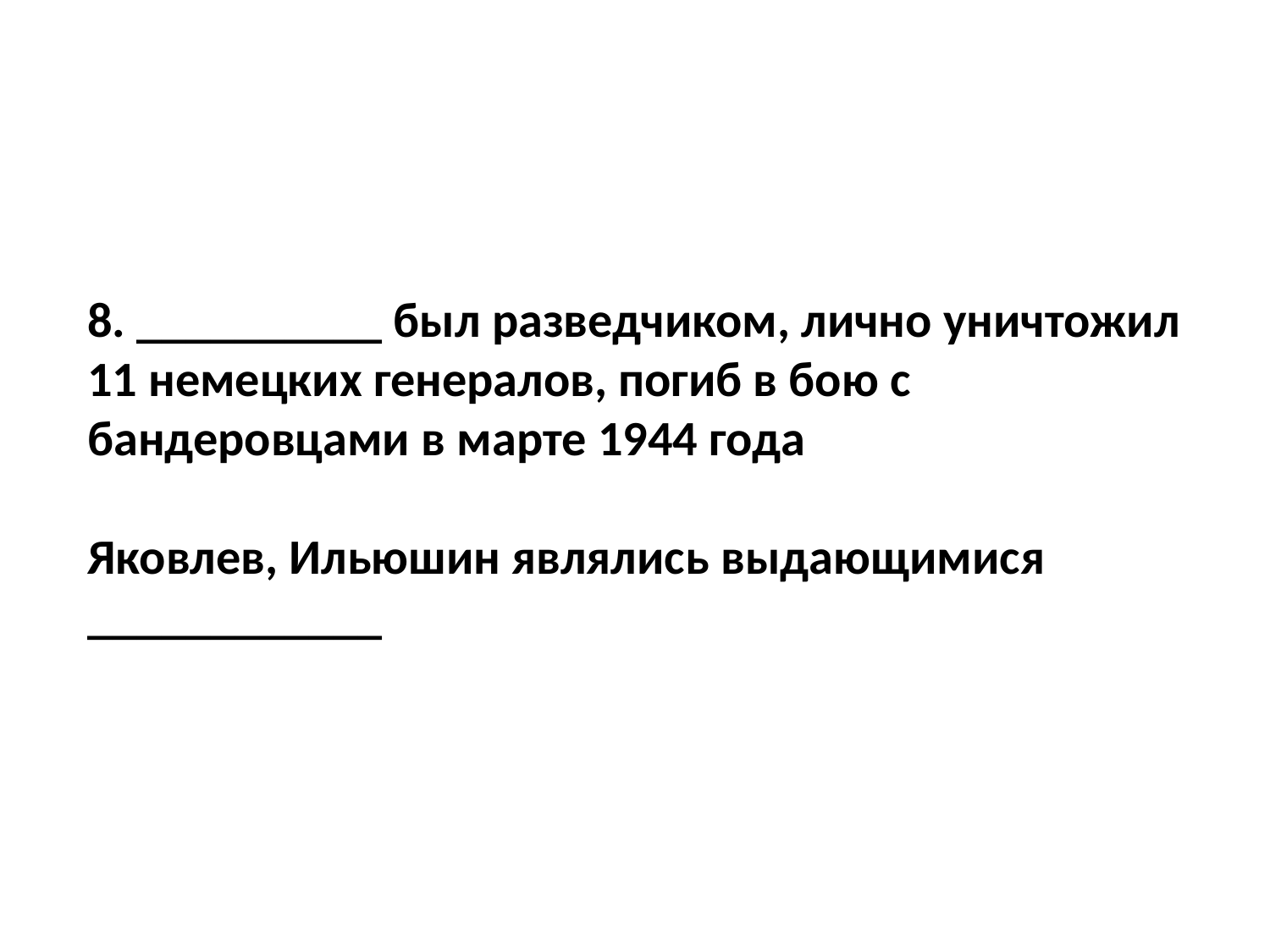

# 8. __________ был разведчиком, лично уничтожил 11 немецких генералов, погиб в бою с бандеровцами в марте 1944 года Яковлев, Ильюшин являлись выдающимися ____________